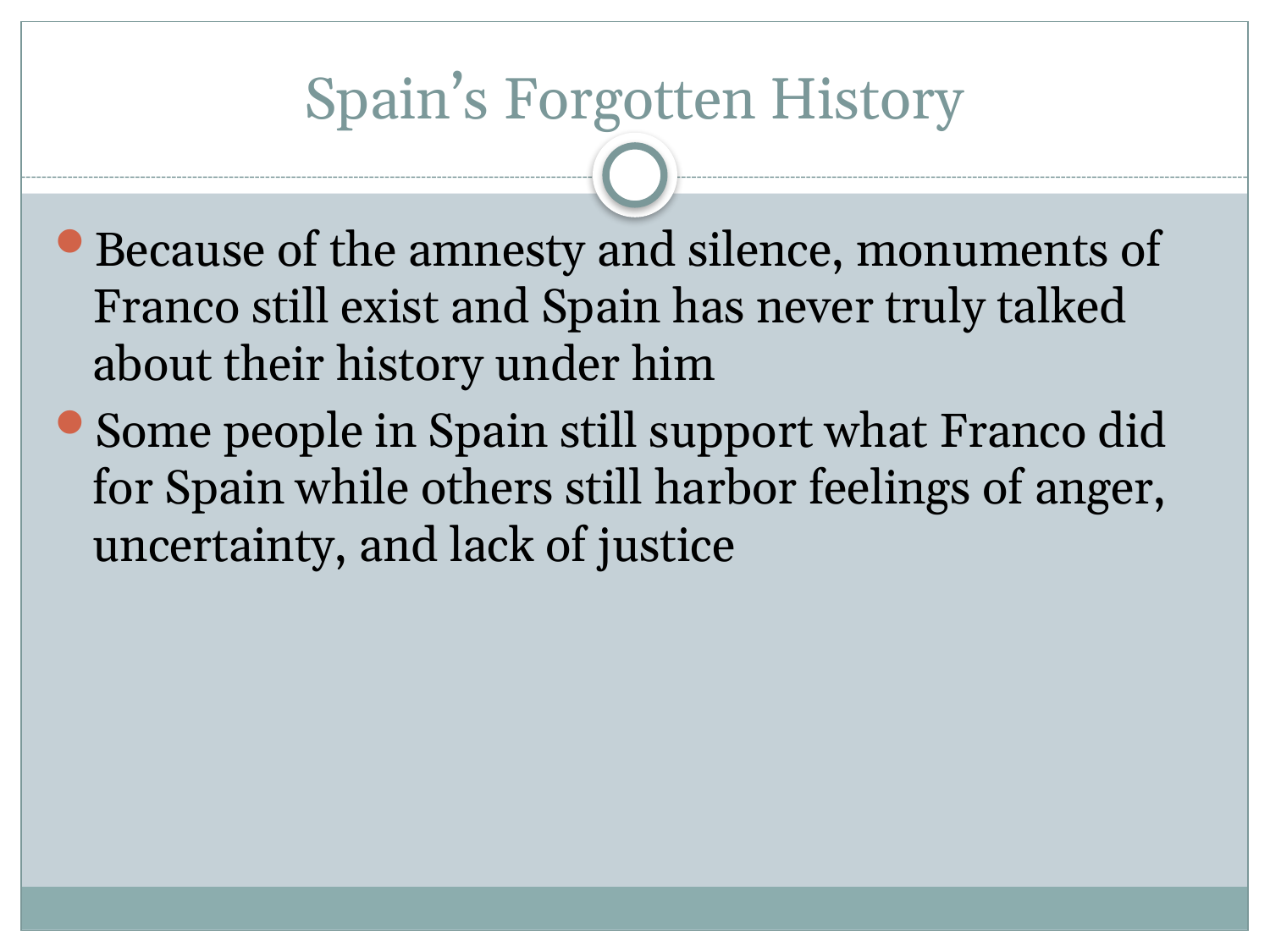

# Spain’s Forgotten History
Because of the amnesty and silence, monuments of Franco still exist and Spain has never truly talked about their history under him
Some people in Spain still support what Franco did for Spain while others still harbor feelings of anger, uncertainty, and lack of justice